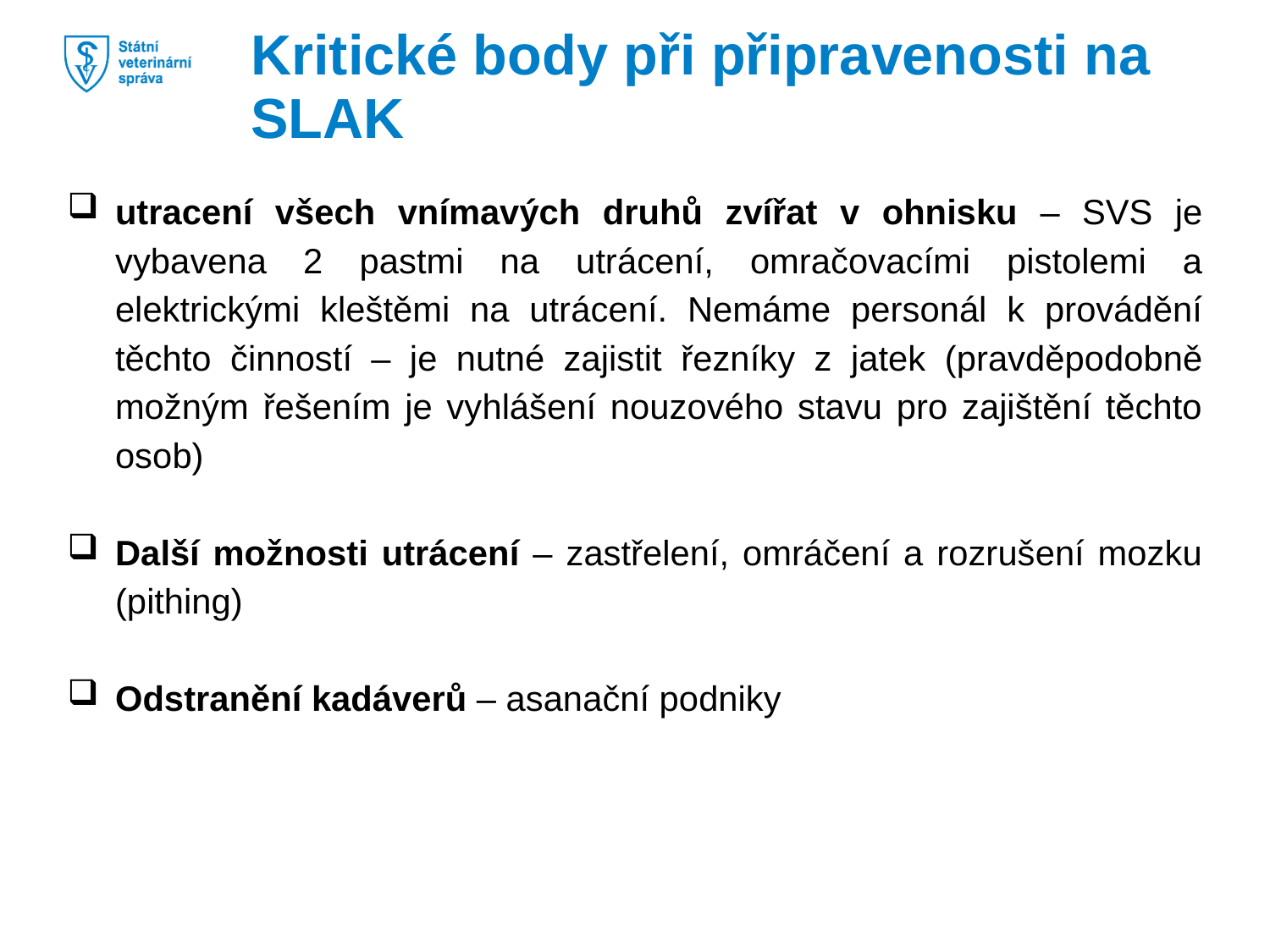

Kritické body při připravenosti na SLAK
utracení všech vnímavých druhů zvířat v ohnisku – SVS je vybavena 2 pastmi na utrácení, omračovacími pistolemi a elektrickými kleštěmi na utrácení. Nemáme personál k provádění těchto činností – je nutné zajistit řezníky z jatek (pravděpodobně možným řešením je vyhlášení nouzového stavu pro zajištění těchto osob)

Další možnosti utrácení – zastřelení, omráčení a rozrušení mozku (pithing)

Odstranění kadáverů – asanační podniky